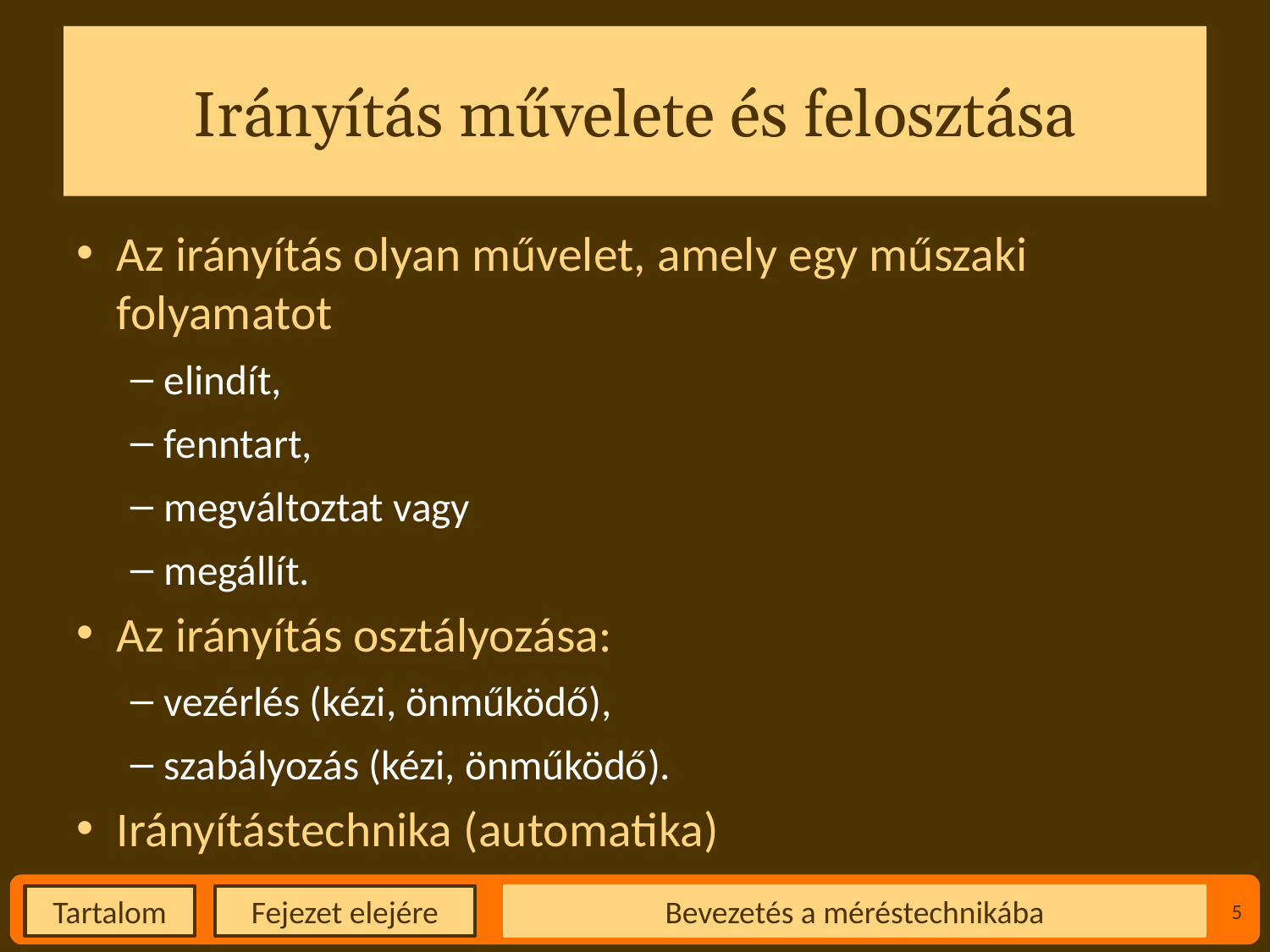

# Irányítás művelete és felosztása
Az irányítás olyan művelet, amely egy műszaki folyamatot
elindít,
fenntart,
megváltoztat vagy
megállít.
Az irányítás osztályozása:
vezérlés (kézi, önműködő),
szabályozás (kézi, önműködő).
Irányítástechnika (automatika)
Bevezetés a méréstechnikába
5
Fejezet elejére